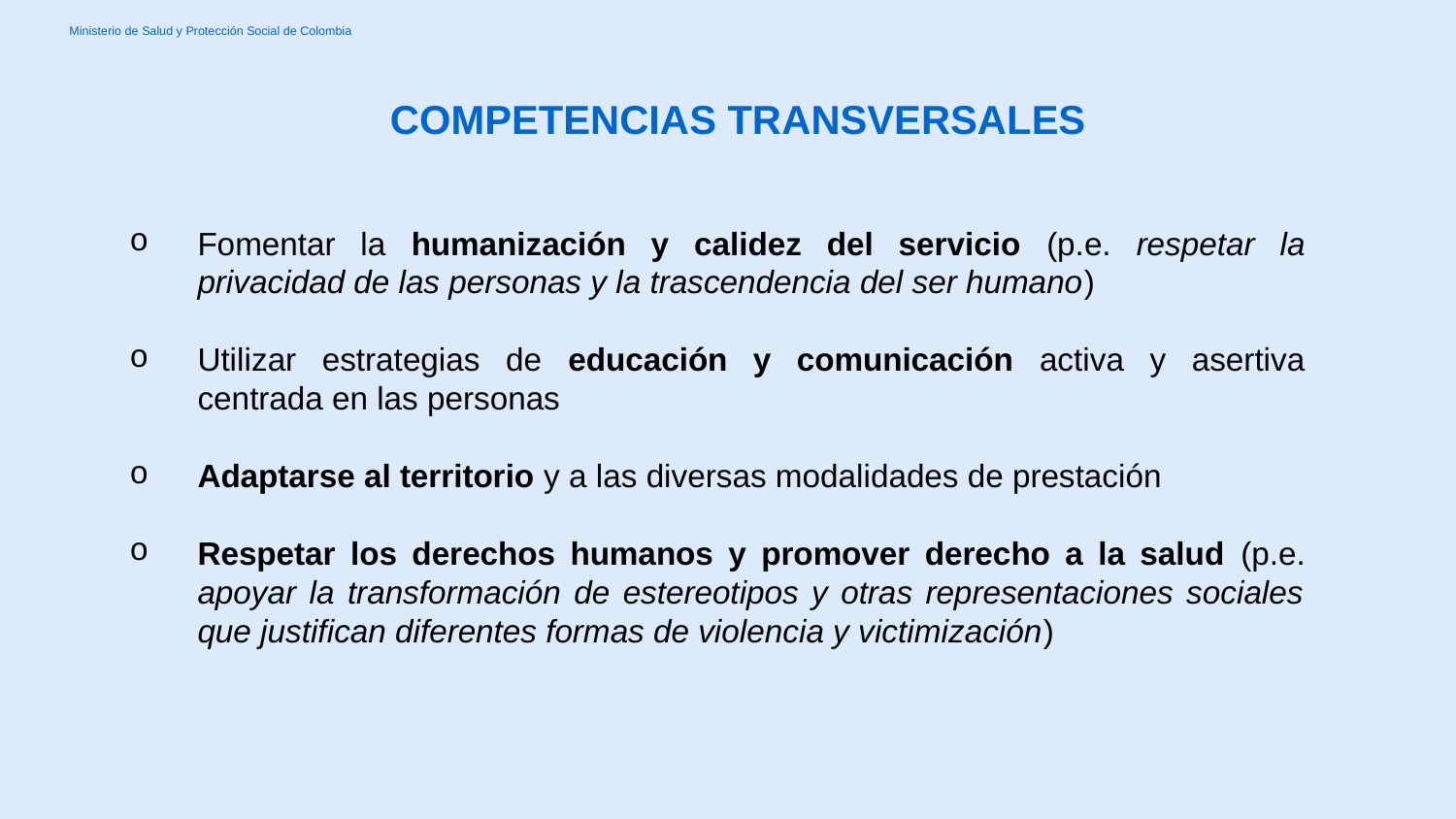

COMPETENCIAS TRANSVERSALES
Fomentar la humanización y calidez del servicio (p.e. respetar la privacidad de las personas y la trascendencia del ser humano)

Utilizar estrategias de educación y comunicación activa y asertiva centrada en las personas

Adaptarse al territorio y a las diversas modalidades de prestación

Respetar los derechos humanos y promover derecho a la salud (p.e. apoyar la transformación de estereotipos y otras representaciones sociales que justifican diferentes formas de violencia y victimización)